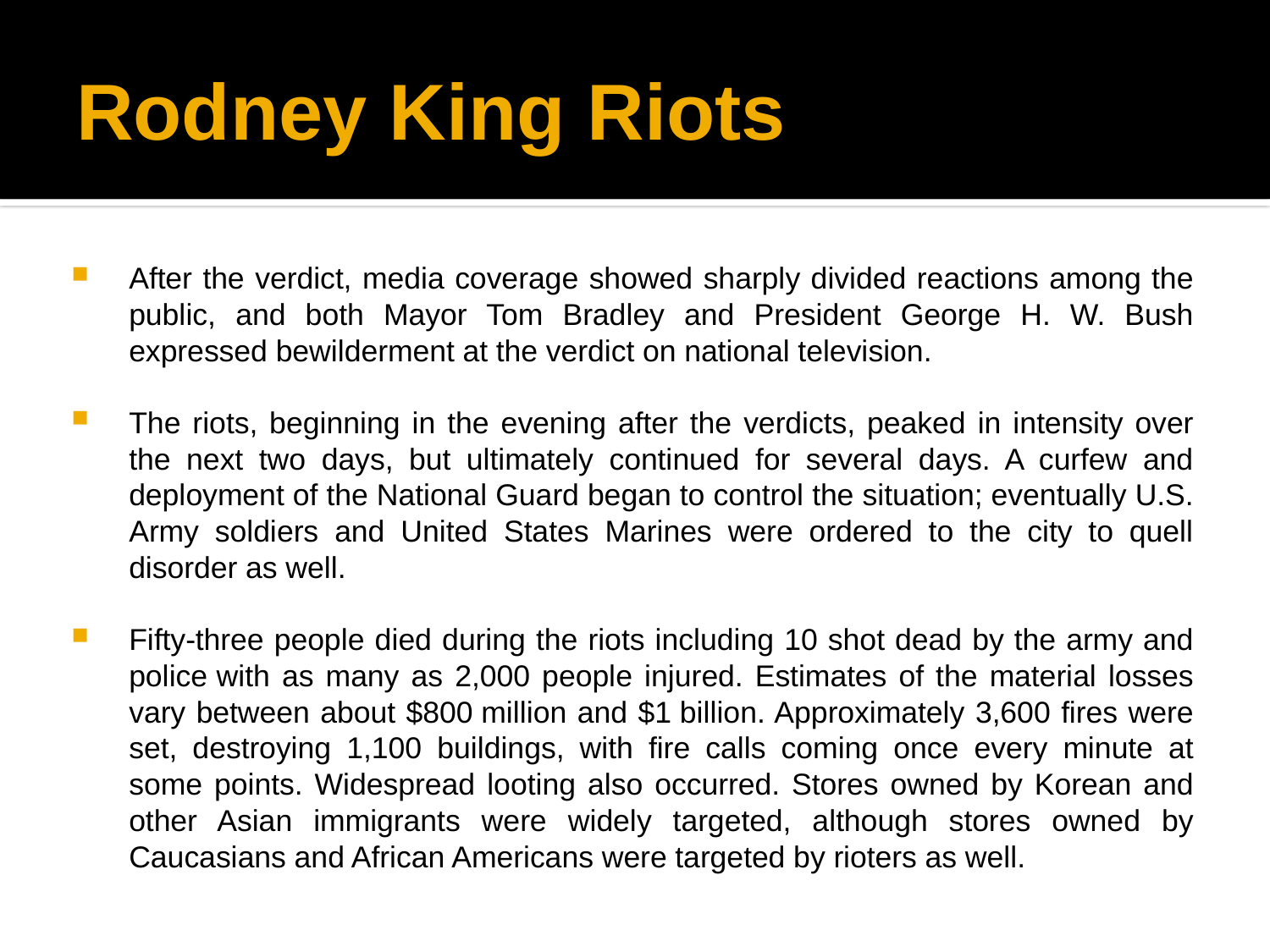

# Rodney King Riots
After the verdict, media coverage showed sharply divided reactions among the public, and both Mayor Tom Bradley and President George H. W. Bush expressed bewilderment at the verdict on national television.

The riots, beginning in the evening after the verdicts, peaked in intensity over the next two days, but ultimately continued for several days. A curfew and deployment of the National Guard began to control the situation; eventually U.S. Army soldiers and United States Marines were ordered to the city to quell disorder as well.

Fifty-three people died during the riots including 10 shot dead by the army and police with as many as 2,000 people injured. Estimates of the material losses vary between about $800 million and $1 billion. Approximately 3,600 fires were set, destroying 1,100 buildings, with fire calls coming once every minute at some points. Widespread looting also occurred. Stores owned by Korean and other Asian immigrants were widely targeted, although stores owned by Caucasians and African Americans were targeted by rioters as well.